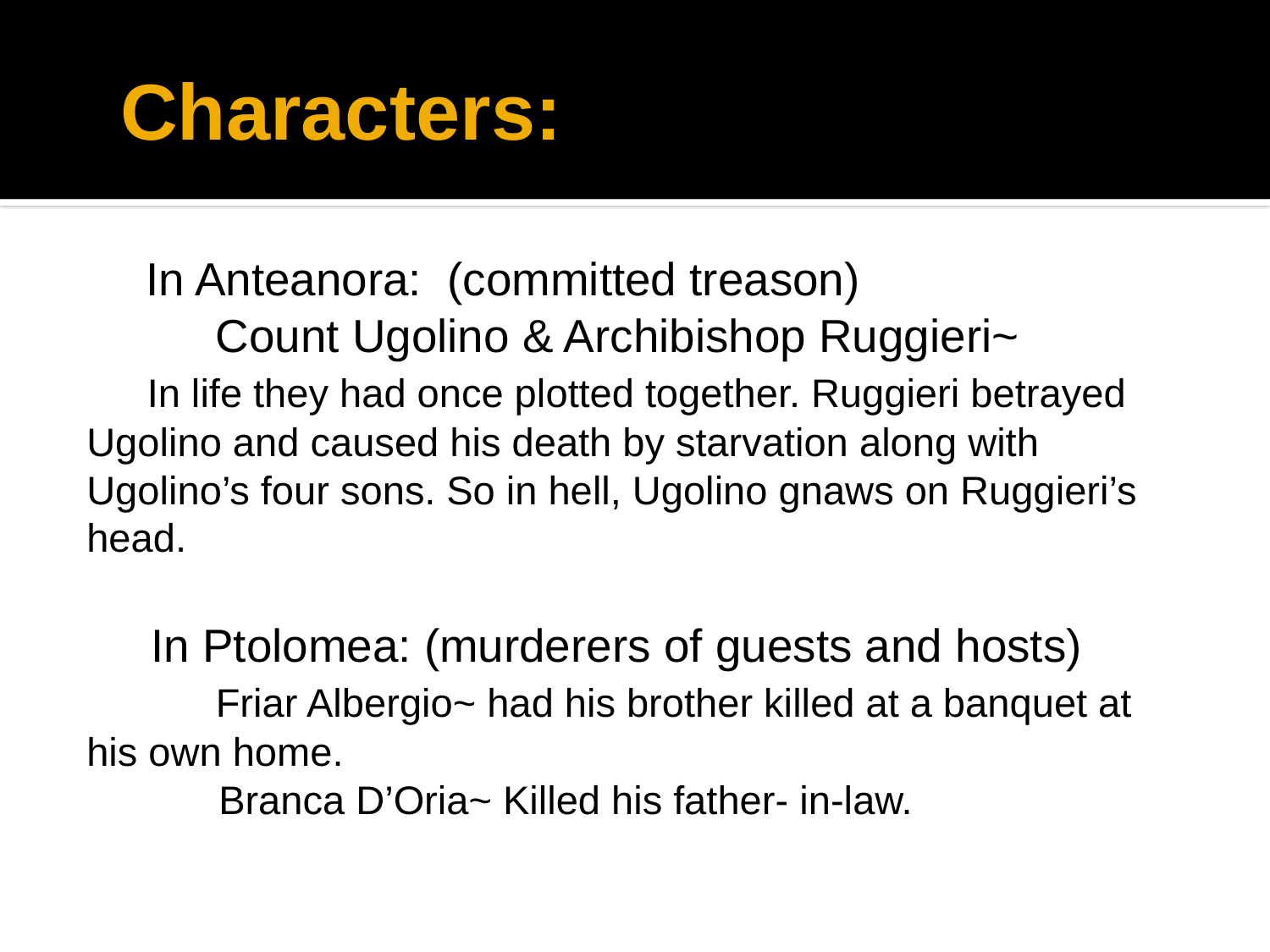

# Characters:
    In Anteanora:  (committed treason)
          Count Ugolino & Archibishop Ruggieri~
     In life they had once plotted together. Ruggieri betrayed Ugolino and caused his death by starvation along with Ugolino’s four sons. So in hell, Ugolino gnaws on Ruggieri’s head.

     In Ptolomea: (murderers of guests and hosts)
          Friar Albergio~ had his brother killed at a banquet at his own home.
            Branca D’Oria~ Killed his father- in-law.